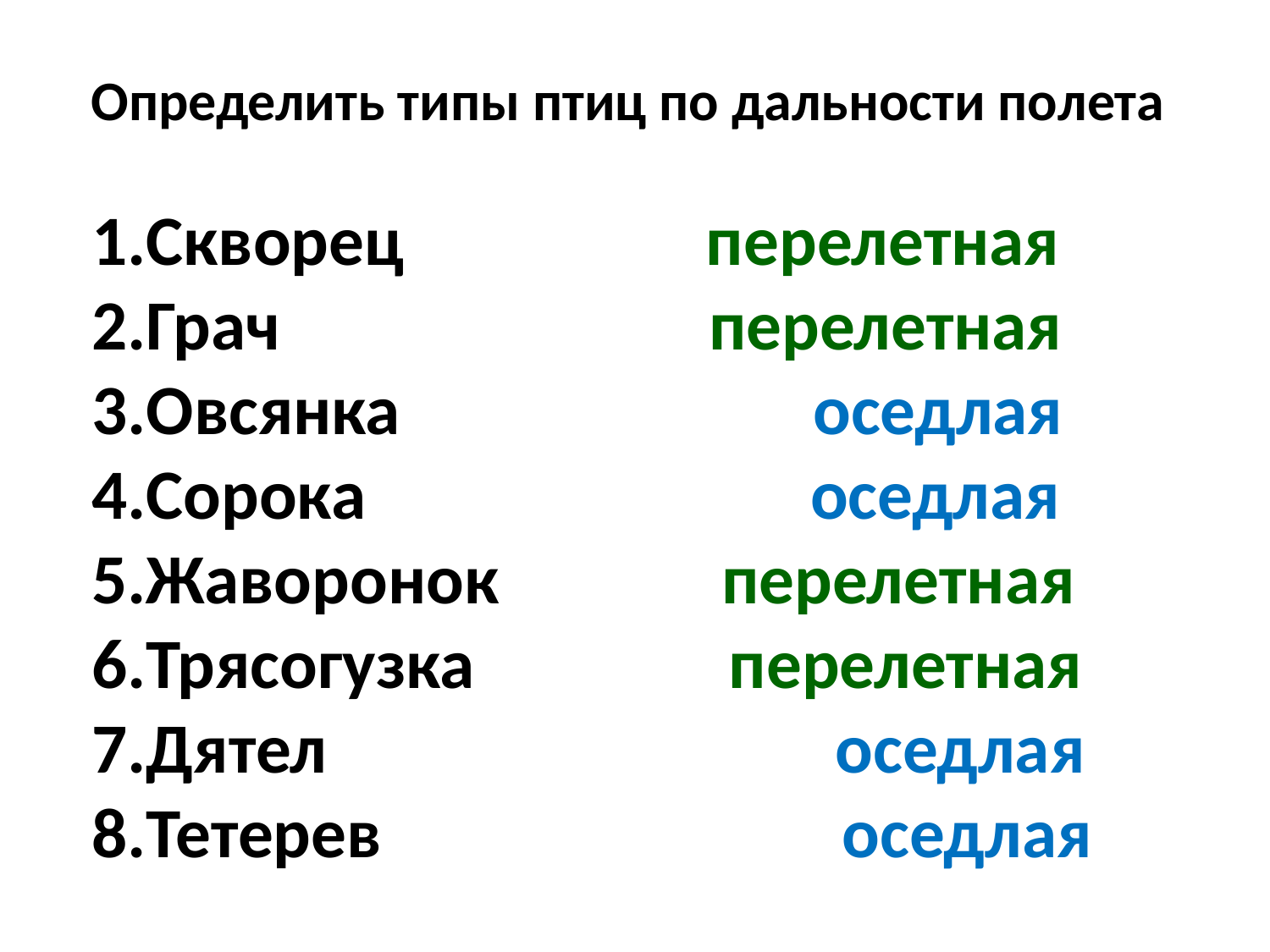

# Определить типы птиц по дальности полета
Скворец                   перелетная
Грач                           перелетная
Овсянка                          оседлая
Сорока                            оседлая
Жаворонок              перелетная
Трясогузка                перелетная
Дятел                                оседлая
Тетерев                             оседлая